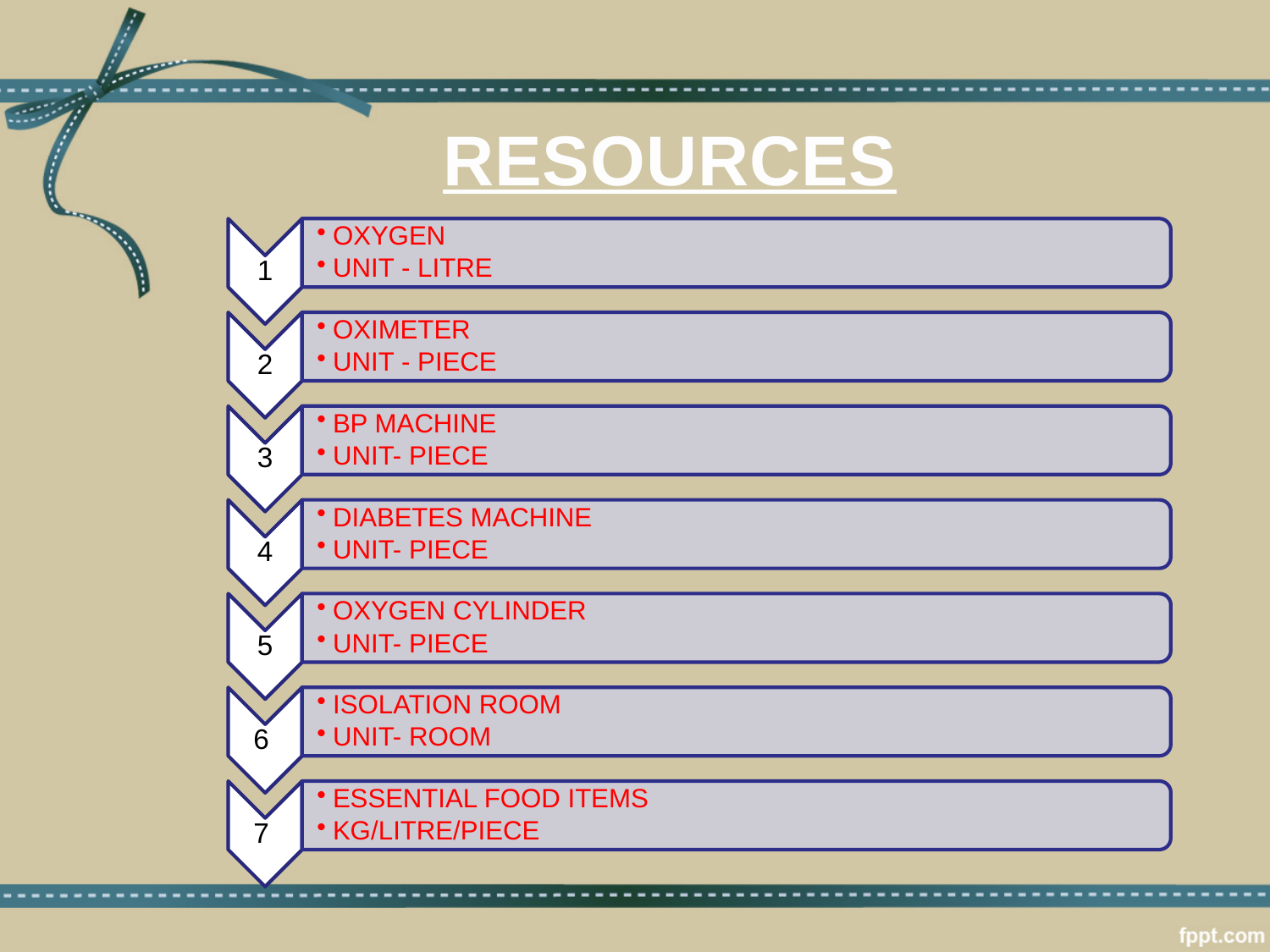

RESOURCES
1
OXYGEN
UNIT - LITRE
2
OXIMETER
UNIT - PIECE
3
BP MACHINE
UNIT- PIECE
4
DIABETES MACHINE
UNIT- PIECE
5
OXYGEN CYLINDER
UNIT- PIECE
6
ISOLATION ROOM
UNIT- ROOM
7
ESSENTIAL FOOD ITEMS
KG/LITRE/PIECE